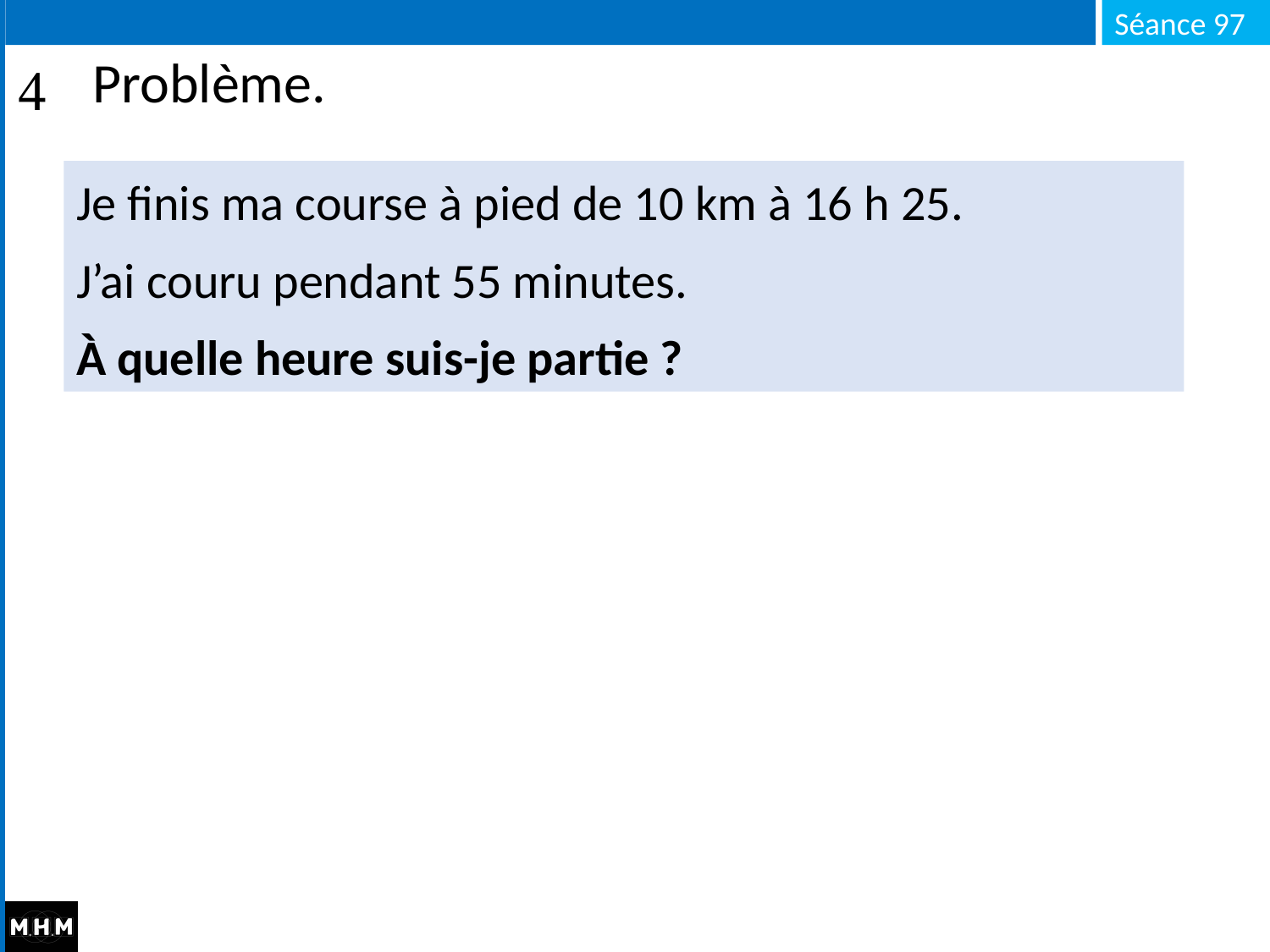

# Problème.
Je finis ma course à pied de 10 km à 16 h 25.
J’ai couru pendant 55 minutes.
À quelle heure suis-je partie ?